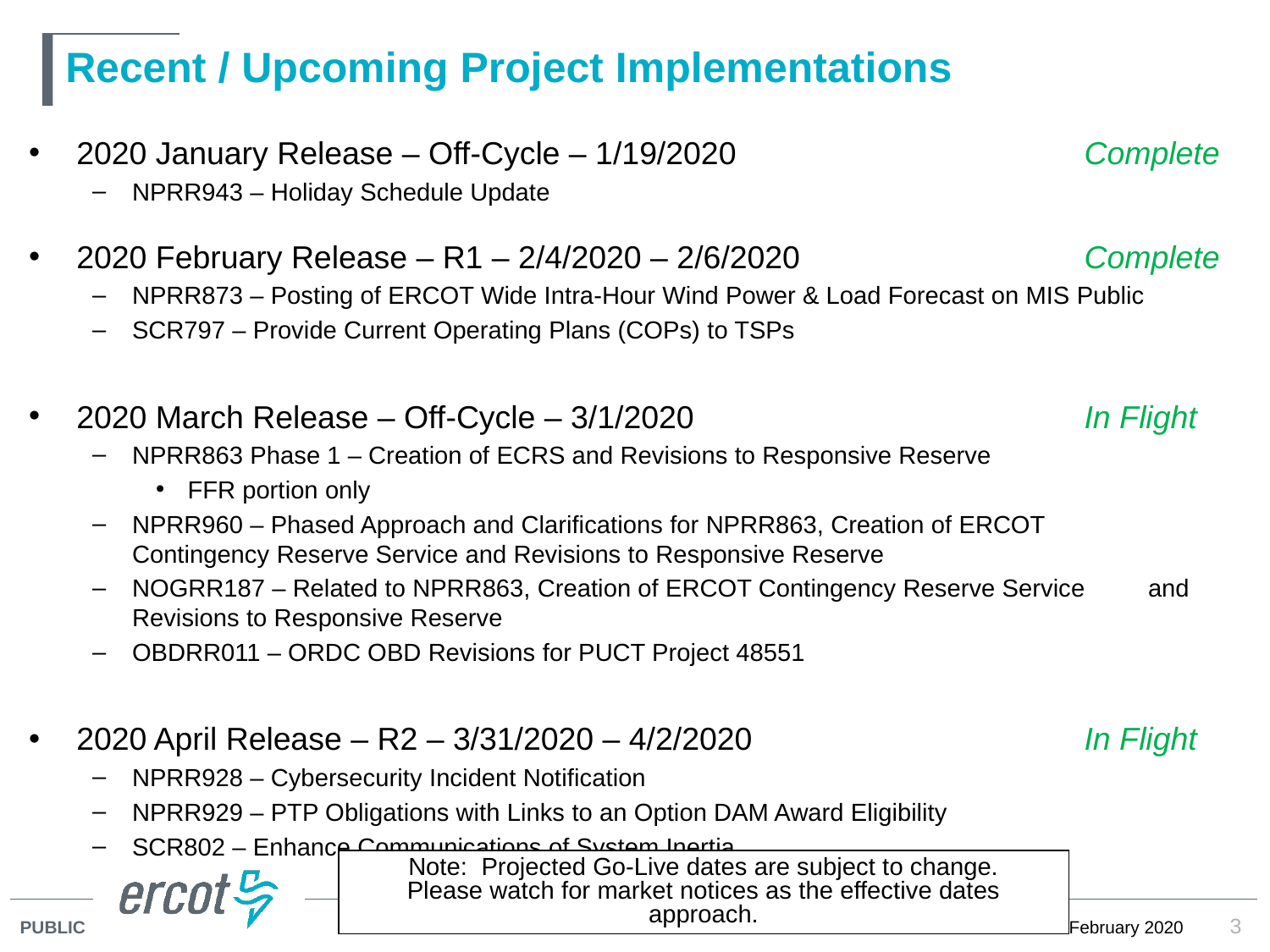

# Recent / Upcoming Project Implementations
2020 January Release – Off-Cycle – 1/19/2020	 Complete
NPRR943 – Holiday Schedule Update

2020 February Release – R1 – 2/4/2020 – 2/6/2020	 Complete
NPRR873 – Posting of ERCOT Wide Intra-Hour Wind Power & Load Forecast on MIS Public
SCR797 – Provide Current Operating Plans (COPs) to TSPs

2020 March Release – Off-Cycle – 3/1/2020	 In Flight
NPRR863 Phase 1 – Creation of ECRS and Revisions to Responsive Reserve
FFR portion only
NPRR960 – Phased Approach and Clarifications for NPRR863, Creation of ERCOT 	Contingency Reserve Service and Revisions to Responsive Reserve
NOGRR187 – Related to NPRR863, Creation of ERCOT Contingency Reserve Service 		and Revisions to Responsive Reserve
OBDRR011 – ORDC OBD Revisions for PUCT Project 48551

2020 April Release – R2 – 3/31/2020 – 4/2/2020	 In Flight
NPRR928 – Cybersecurity Incident Notification
NPRR929 – PTP Obligations with Links to an Option DAM Award Eligibility
SCR802 – Enhance Communications of System Inertia

Note:  Projected Go-Live dates are subject to change.
Please watch for market notices as the effective dates approach.
3